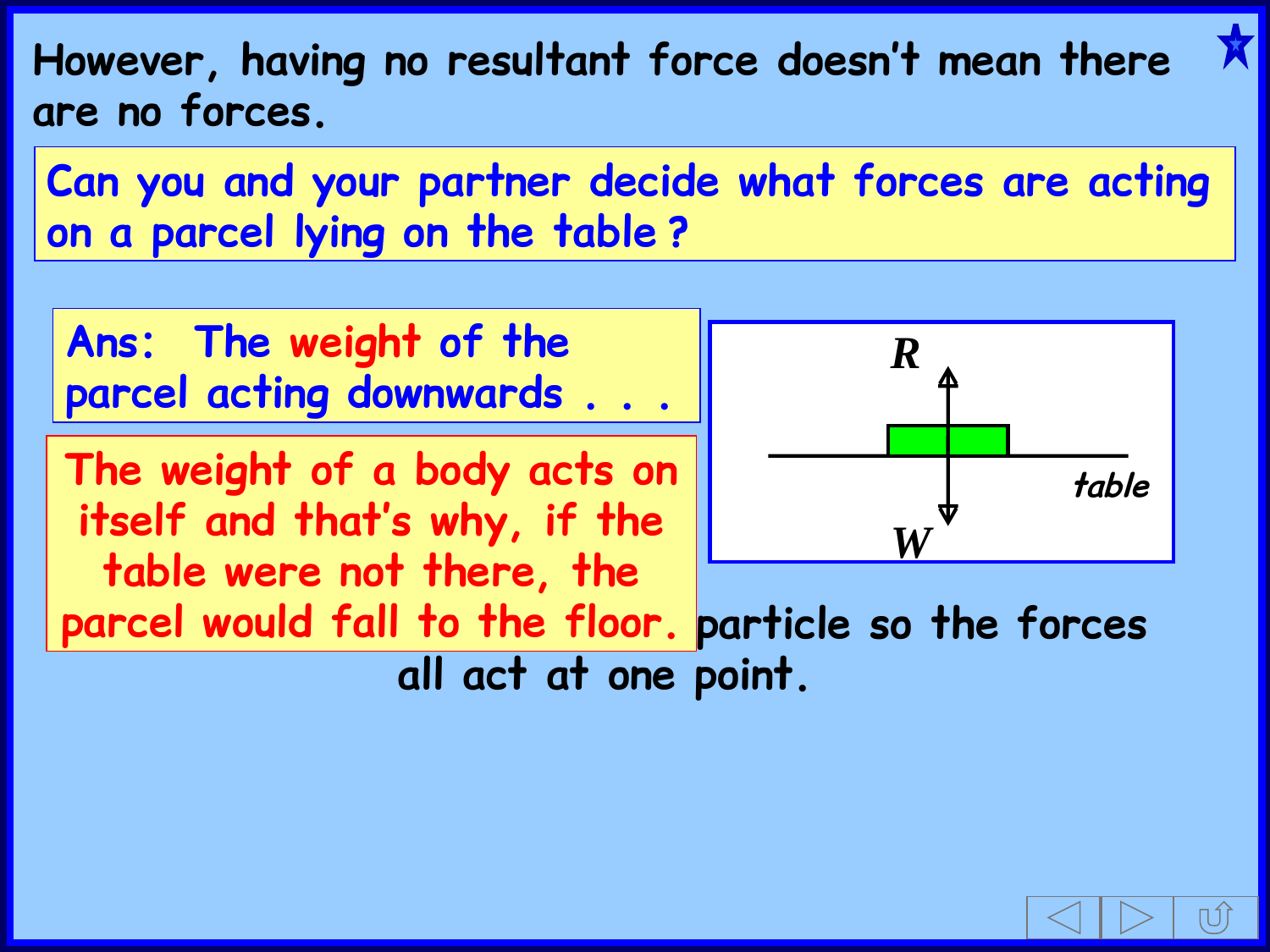

However, having no resultant force doesn’t mean there are no forces.
Can you and your partner decide what forces are acting on a parcel lying on the table ?
Ans:  The weight of the parcel acting downwards . . .
R

table
The weight of a body acts on itself and that’s why, if the table were not there, the parcel would fall to the floor.

The normal reaction from the table acting upwards.
W
We will model the parcel as a particle so the forces all act at one point.